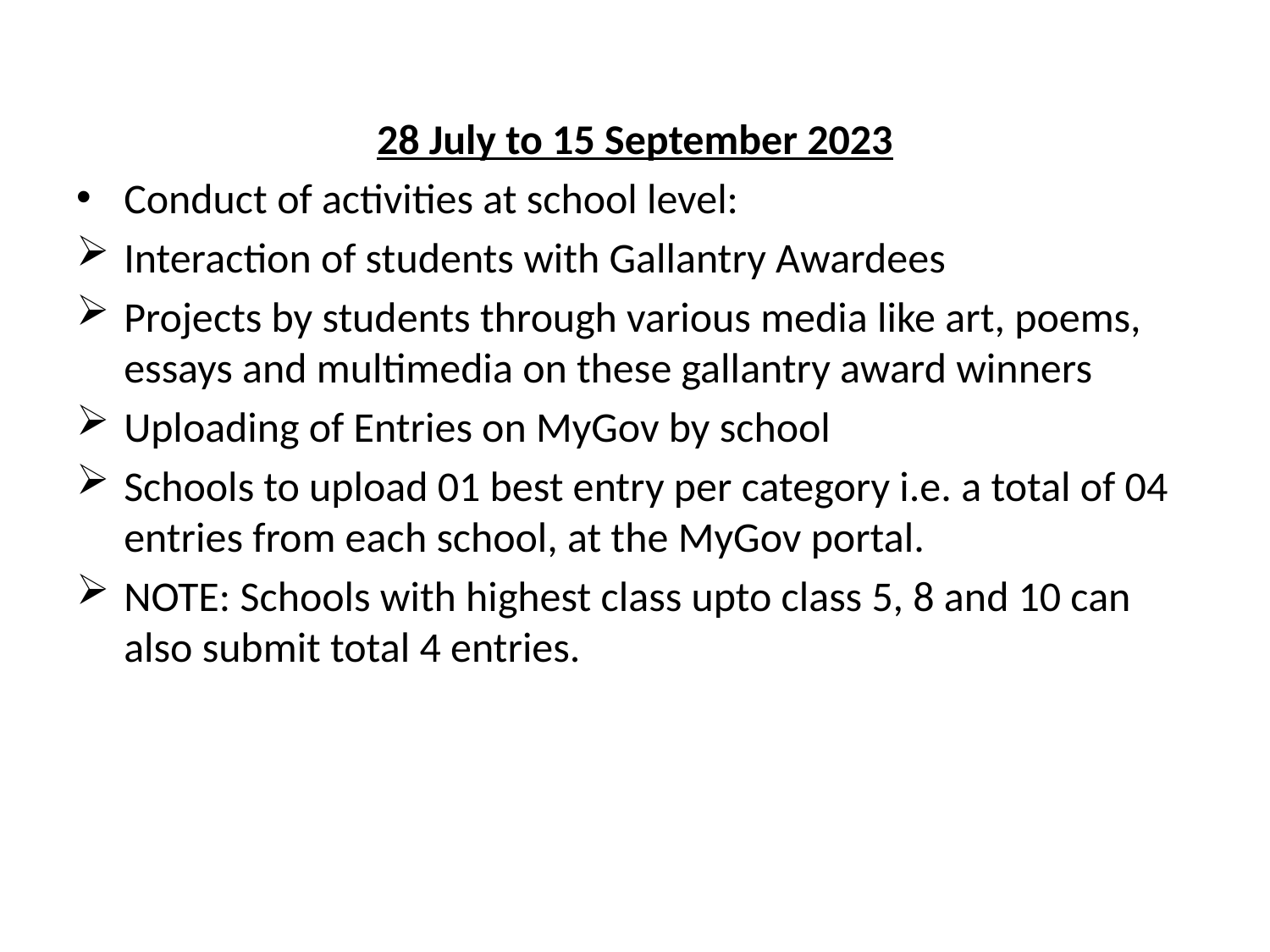

28 July to 15 September 2023
Conduct of activities at school level:
Interaction of students with Gallantry Awardees
Projects by students through various media like art, poems, essays and multimedia on these gallantry award winners
Uploading of Entries on MyGov by school
Schools to upload 01 best entry per category i.e. a total of 04 entries from each school, at the MyGov portal.
NOTE: Schools with highest class upto class 5, 8 and 10 can also submit total 4 entries.